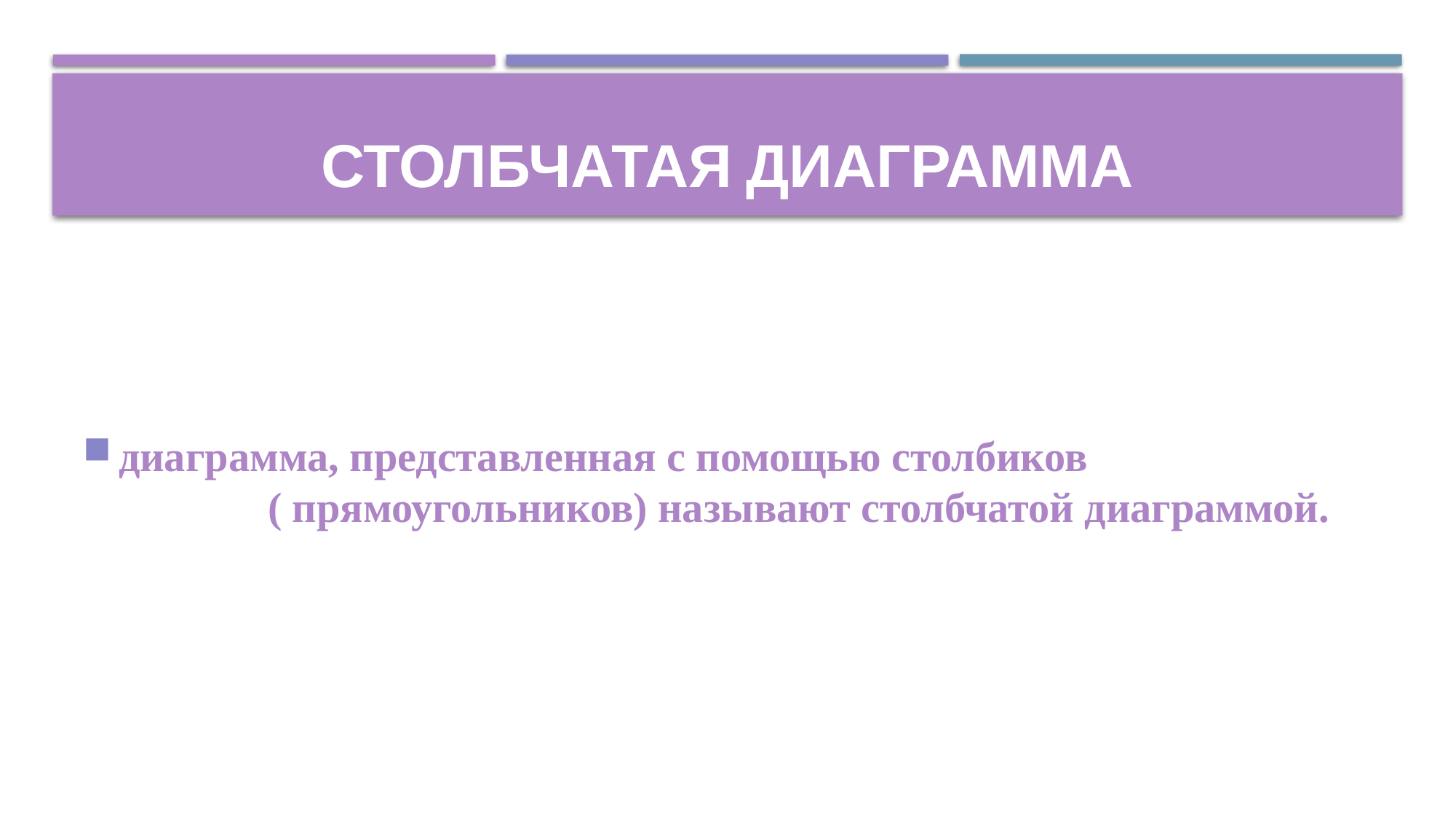

# Столбчатая диаграмма
диаграмма, представленная с помощью столбиков                                      ( прямоугольников) называют столбчатой диаграммой.